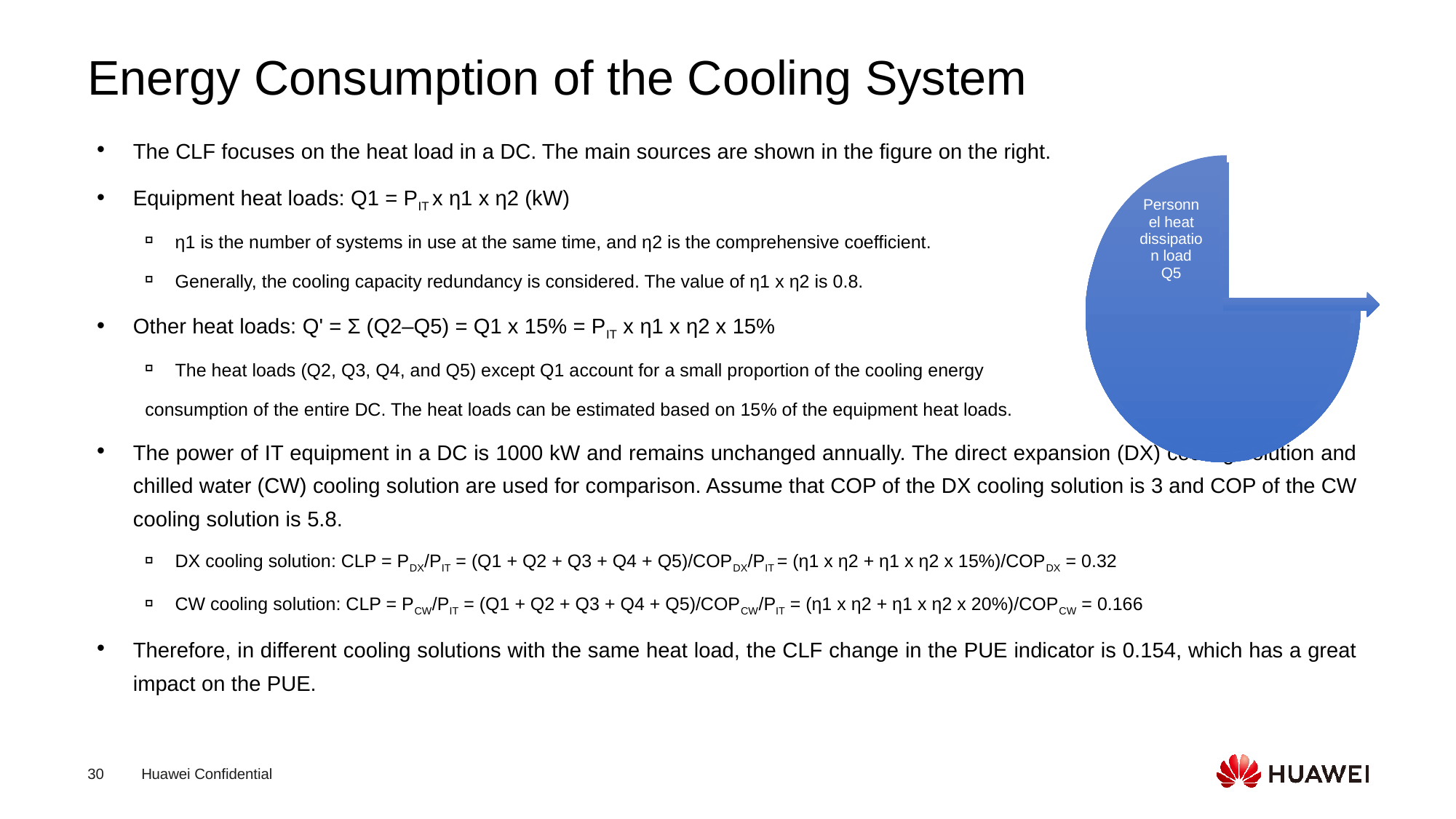

# Energy Consumption of the Cooling System
Equipment heat load Q1
Building structure heat load Q2
Lighting heat load Q3
Supplemented fresh air heat load Q4
Personnel heat dissipation load Q5
The CLF focuses on the heat load in a DC. The main sources are shown in the figure on the right.
Equipment heat loads: Q1 = PIT x η1 x η2 (kW)
η1 is the number of systems in use at the same time, and η2 is the comprehensive coefficient.
Generally, the cooling capacity redundancy is considered. The value of η1 x η2 is 0.8.
Other heat loads: Q' = Σ (Q2–Q5) = Q1 x 15% = PIT x η1 x η2 x 15%
The heat loads (Q2, Q3, Q4, and Q5) except Q1 account for a small proportion of the cooling energy
consumption of the entire DC. The heat loads can be estimated based on 15% of the equipment heat loads.
The power of IT equipment in a DC is 1000 kW and remains unchanged annually. The direct expansion (DX) cooling solution and chilled water (CW) cooling solution are used for comparison. Assume that COP of the DX cooling solution is 3 and COP of the CW cooling solution is 5.8.
DX cooling solution: CLP = PDX/PIT = (Q1 + Q2 + Q3 + Q4 + Q5)/COPDX/PIT = (η1 x η2 + η1 x η2 x 15%)/COPDX = 0.32
CW cooling solution: CLP = PCW/PIT = (Q1 + Q2 + Q3 + Q4 + Q5)/COPCW/PIT = (η1 x η2 + η1 x η2 x 20%)/COPCW = 0.166
Therefore, in different cooling solutions with the same heat load, the CLF change in the PUE indicator is 0.154, which has a great impact on the PUE.